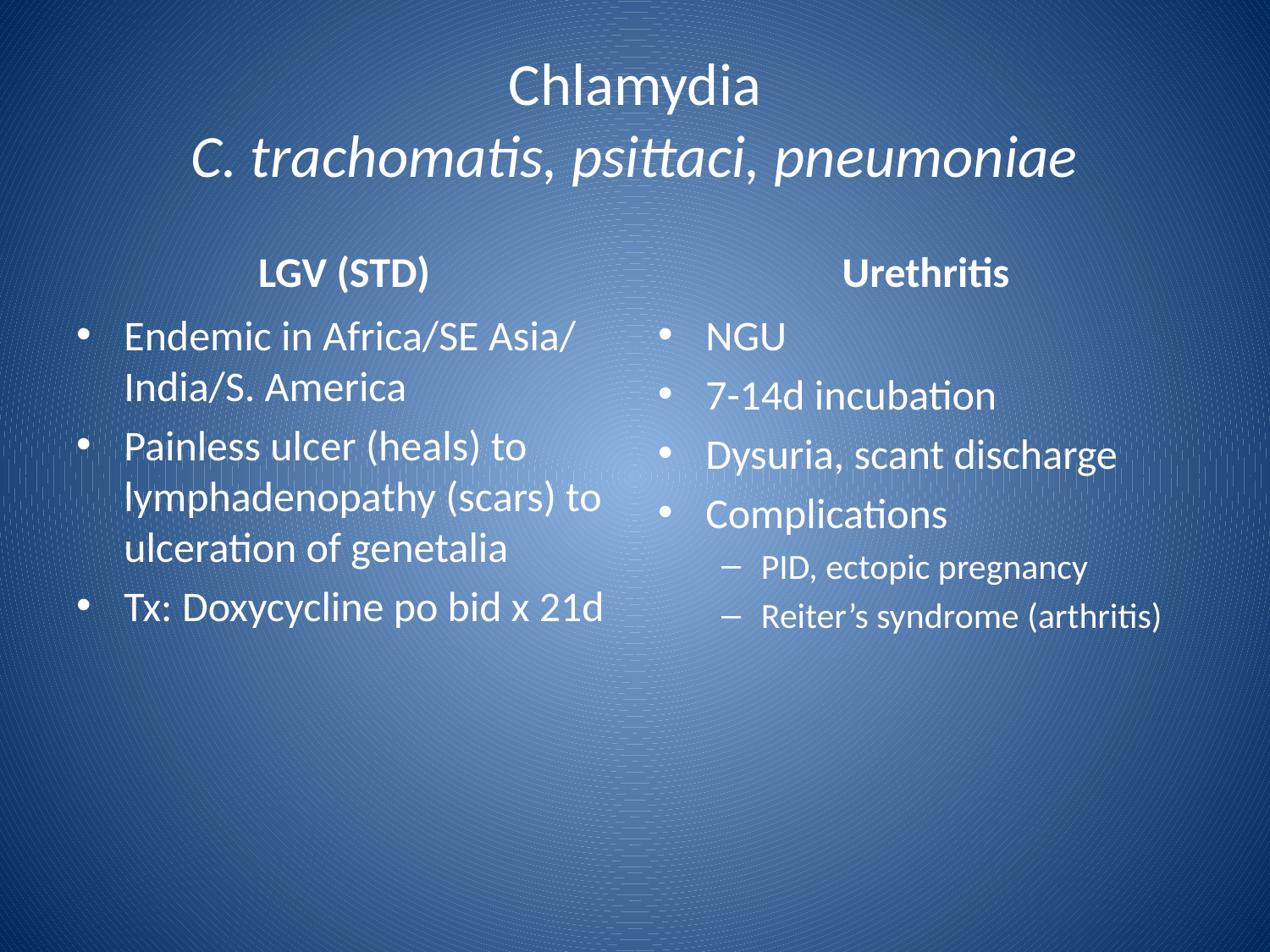

# Chlamydia C. trachomatis, psittaci, pneumoniae
LGV (STD)
Urethritis
Endemic in Africa/SE Asia/ India/S. America
Painless ulcer (heals) to lymphadenopathy (scars) to ulceration of genetalia
Tx: Doxycycline po bid x 21d
NGU
7-14d incubation
Dysuria, scant discharge
Complications
PID, ectopic pregnancy
Reiter’s syndrome (arthritis)